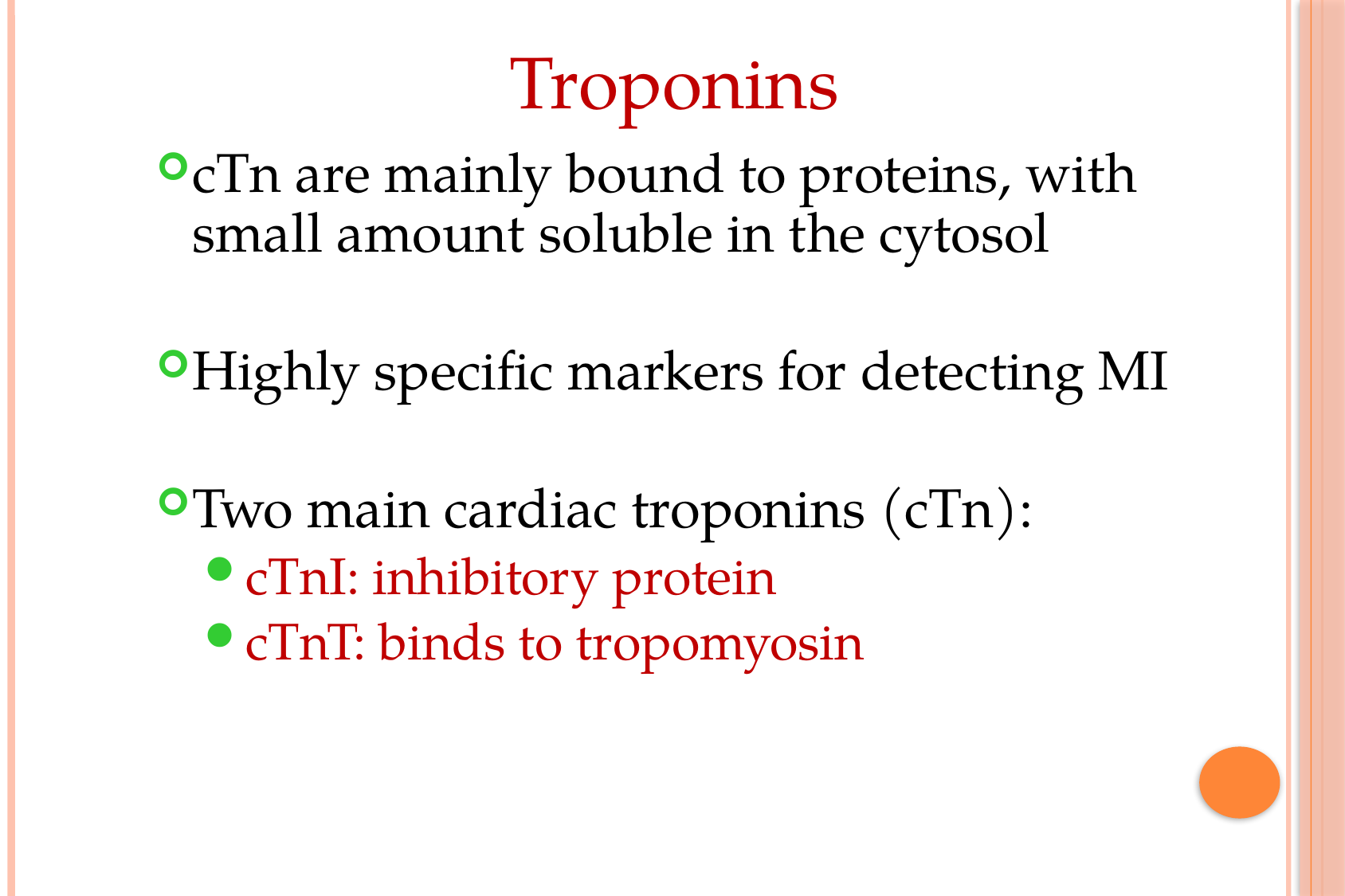

Troponins
cTn are mainly bound to proteins, with small amount soluble in the cytosol

Highly specific markers for detecting MI

Two main cardiac troponins (cTn):
cTnI: inhibitory protein
cTnT: binds to tropomyosin